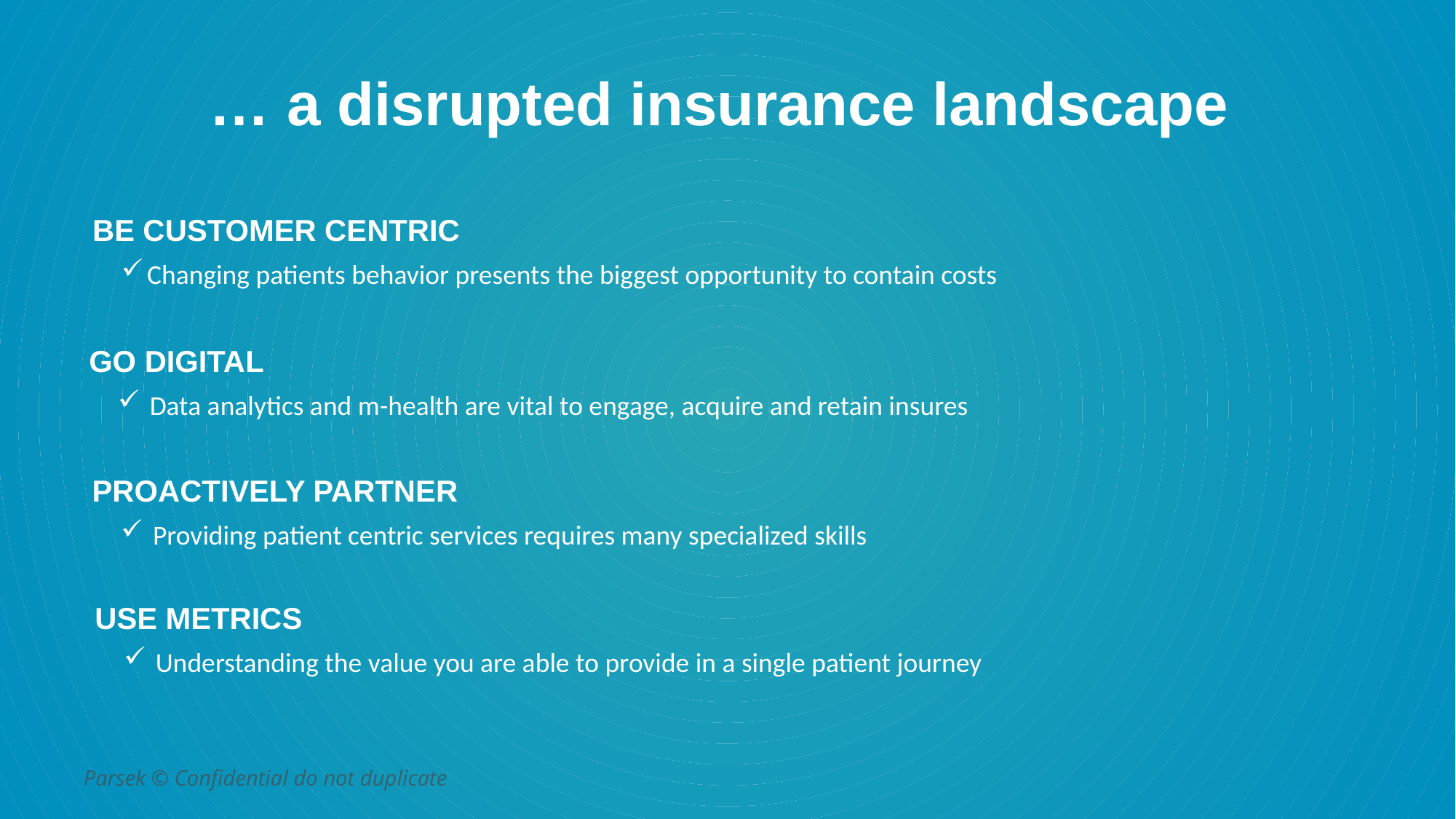

# … a disrupted insurance landscape
BE CUSTOMER CENTRIC
Changing patients behavior presents the biggest opportunity to contain costs
GO DIGITAL
 Data analytics and m-health are vital to engage, acquire and retain insures
PROACTIVELY PARTNER
 Providing patient centric services requires many specialized skills
USE METRICS
 Understanding the value you are able to provide in a single patient journey
Parsek © Confidential do not duplicate